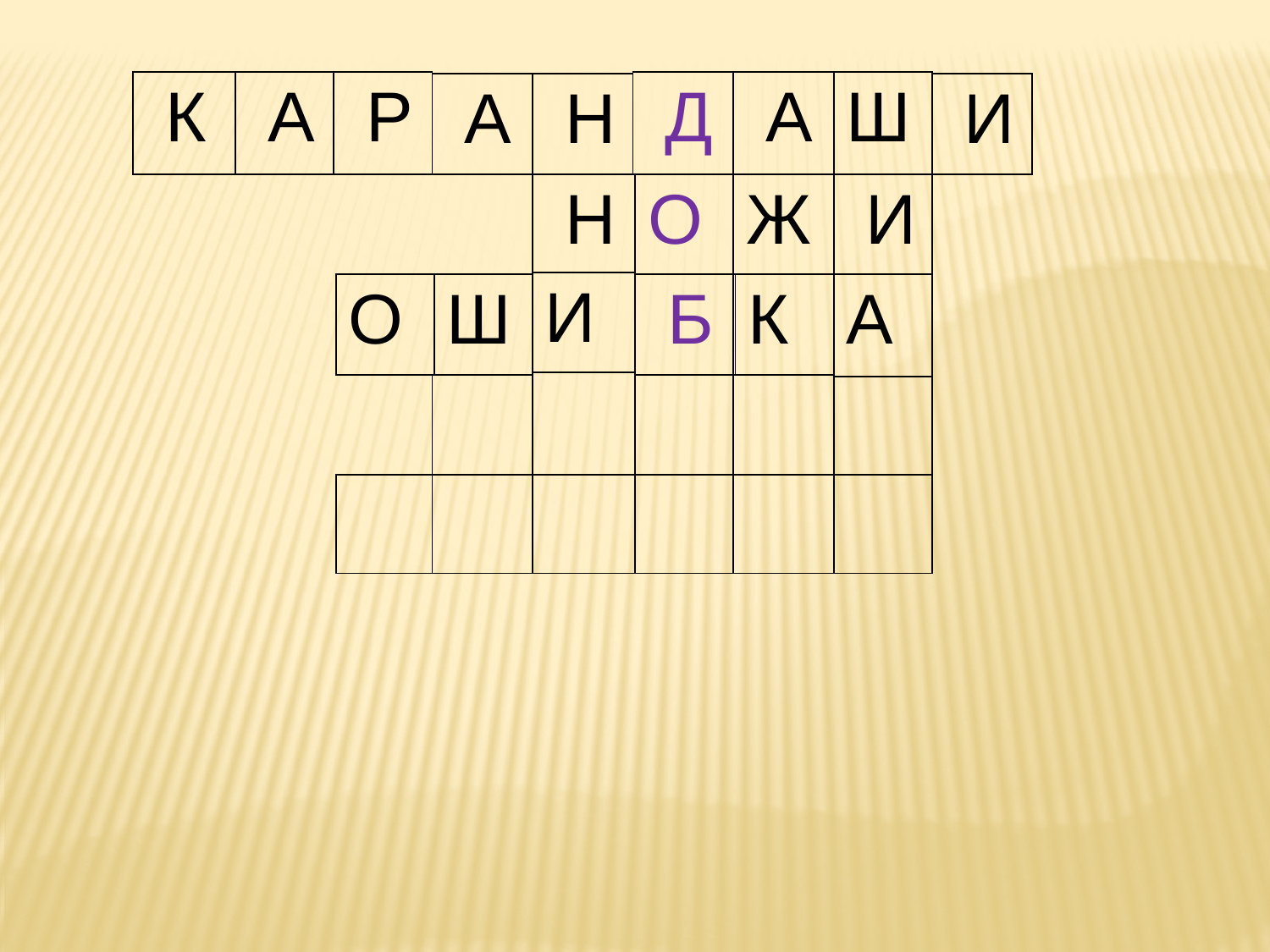

| К |
| --- |
| А |
| --- |
| Р |
| --- |
| Д |
| --- |
| А |
| --- |
| Ш |
| --- |
| А |
| --- |
| Н |
| --- |
| И |
| --- |
| Н |
| --- |
| О |
| --- |
| Ж |
| --- |
| И |
| --- |
| И |
| --- |
| О |
| --- |
| Ш |
| --- |
| Б |
| --- |
| К |
| --- |
| А |
| --- |
|  |
| --- |
|  |
| --- |
|  |
| --- |
|  |
| --- |
|  |
| --- |
|  |
| --- |
|  |
| --- |
|  |
| --- |
|  |
| --- |
|  |
| --- |
|  |
| --- |